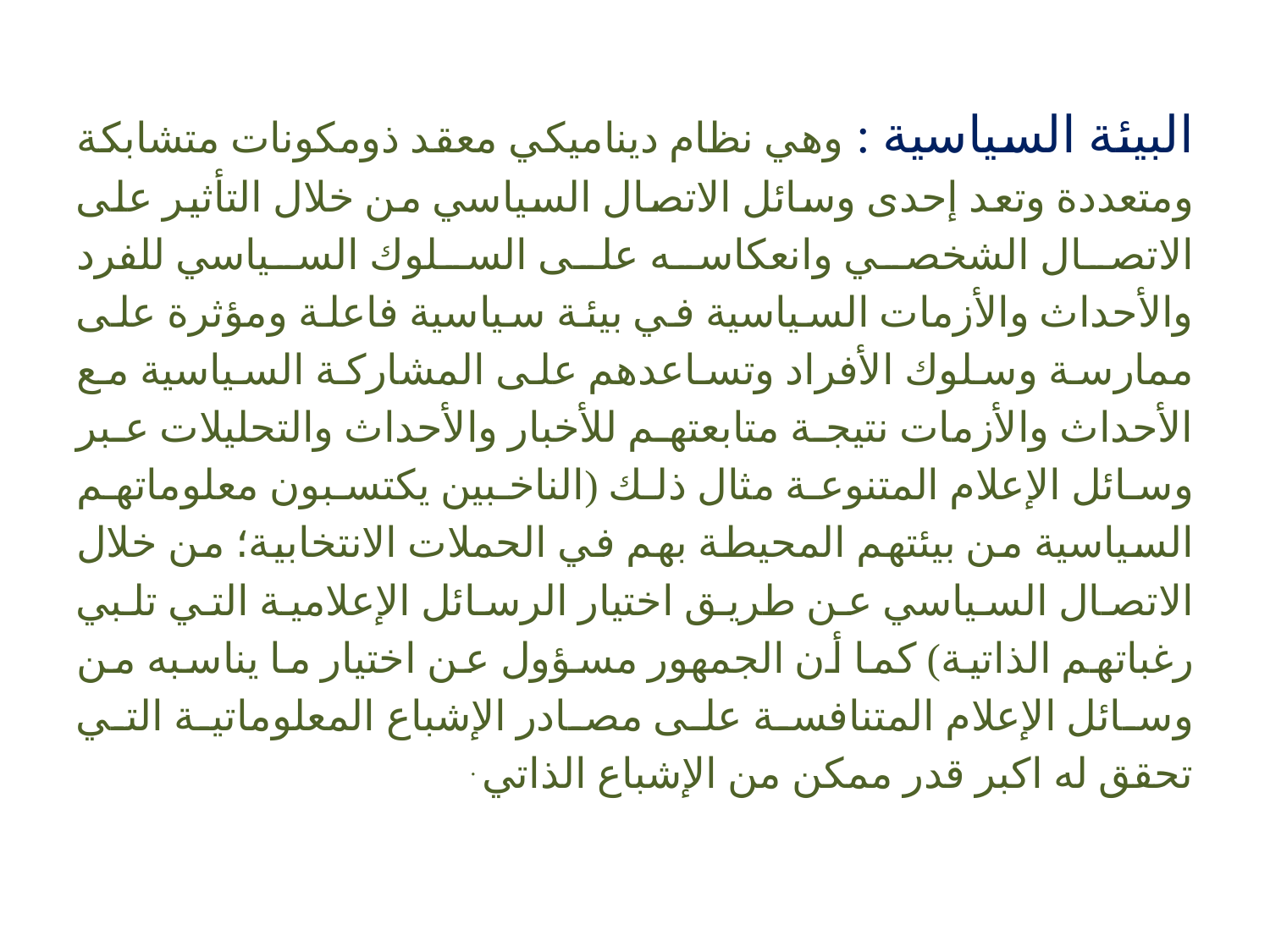

البيئة السياسية : وهي نظام ديناميكي معقد ذومكونات متشابكة ومتعددة وتعد إحدى وسائل الاتصال السياسي من خلال التأثير على الاتصال الشخصي وانعكاسه على السلوك السياسي للفرد والأحداث والأزمات السياسية في بيئة سياسية فاعلة ومؤثرة على ممارسة وسلوك الأفراد وتساعدهم على المشاركة السياسية مع الأحداث والأزمات نتيجة متابعتهم للأخبار والأحداث والتحليلات عبر وسائل الإعلام المتنوعة مثال ذلك (الناخبين يكتسبون معلوماتهم السياسية من بيئتهم المحيطة بهم في الحملات الانتخابية؛ من خلال الاتصال السياسي عن طريق اختيار الرسائل الإعلامية التي تلبي رغباتهم الذاتية) كما أن الجمهور مسؤول عن اختيار ما يناسبه من وسائل الإعلام المتنافسة على مصادر الإشباع المعلوماتية التي تحقق له اكبر قدر ممكن من الإشباع الذاتي .